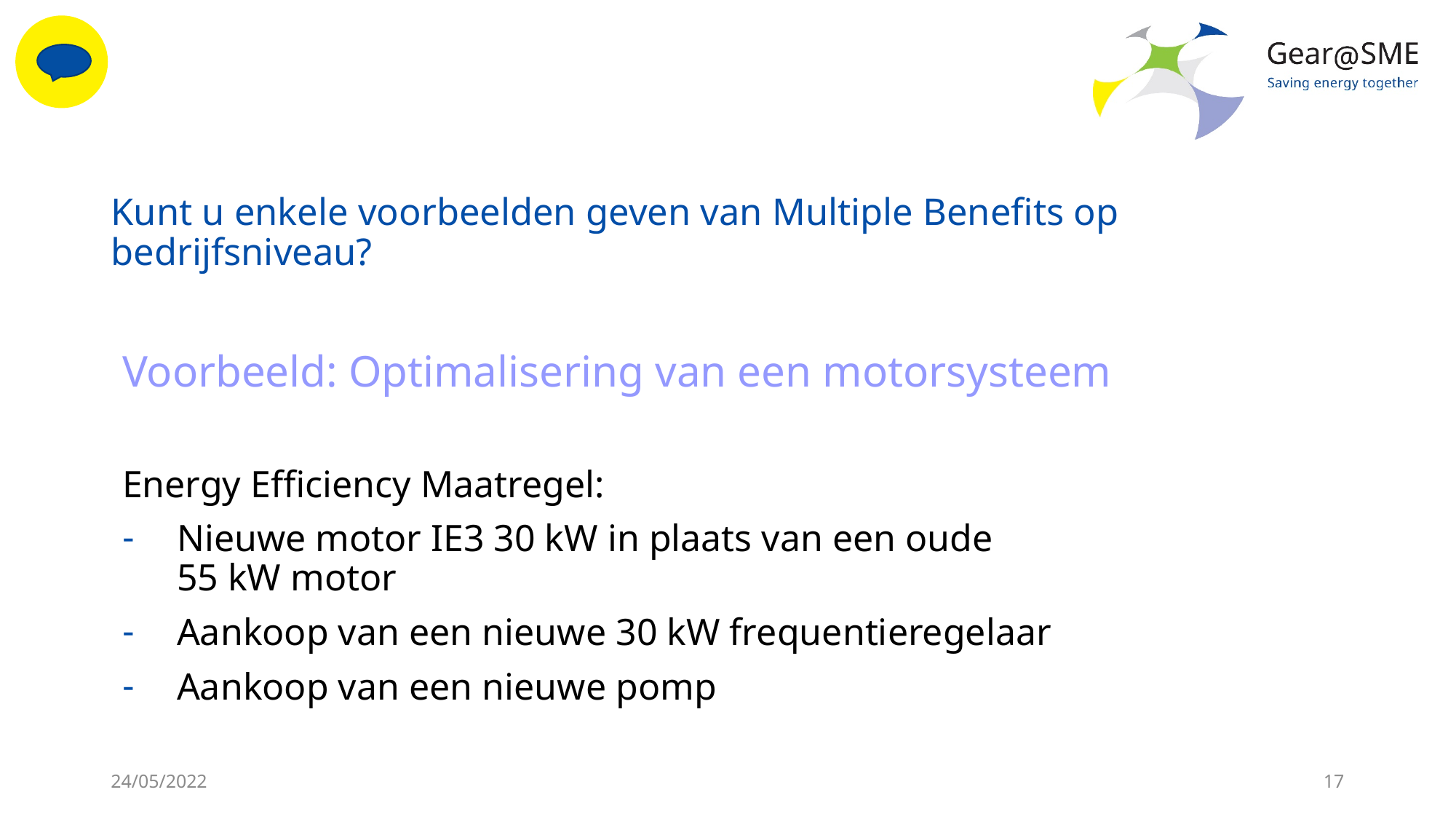

# Kunt u enkele voorbeelden geven van Multiple Benefits op bedrijfsniveau?

Voorbeeld: Optimalisering van een motorsysteem

Energy Efficiency Maatregel:
Nieuwe motor IE3 30 kW in plaats van een oude
55 kW motor
Aankoop van een nieuwe 30 kW frequentieregelaar
Aankoop van een nieuwe pomp

24/05/2022
17